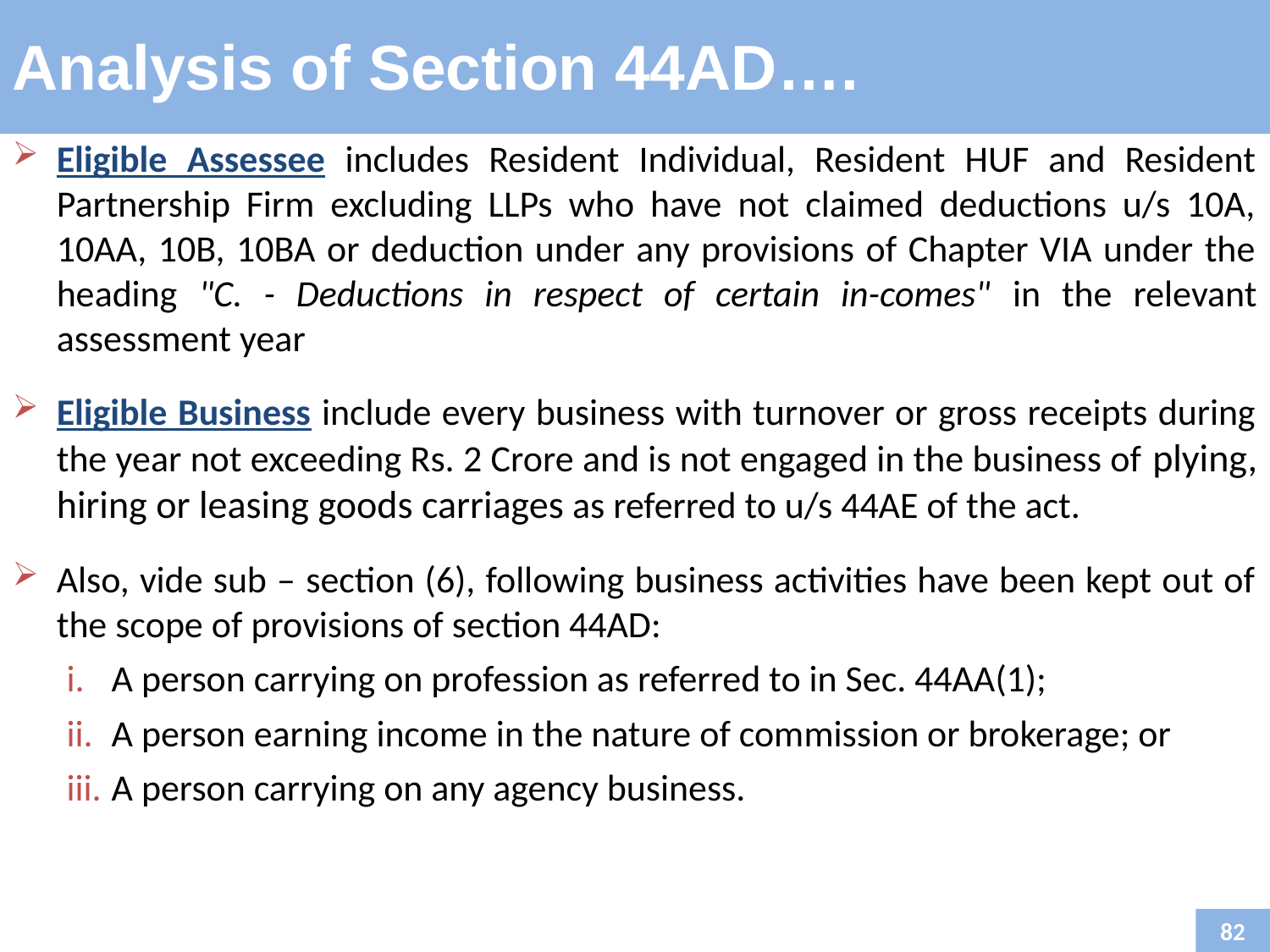

Analysis of Section 44AD….
Eligible Assessee includes Resident Individual, Resident HUF and Resident Partnership Firm excluding LLPs who have not claimed deductions u/s 10A, 10AA, 10B, 10BA or deduction under any provisions of Chapter VIA under the heading "C. - Deductions in respect of certain in-comes" in the relevant assessment year
Eligible Business include every business with turnover or gross receipts during the year not exceeding Rs. 2 Crore and is not engaged in the business of plying, hiring or leasing goods carriages as referred to u/s 44AE of the act.
Also, vide sub – section (6), following business activities have been kept out of the scope of provisions of section 44AD:
A person carrying on profession as referred to in Sec. 44AA(1);
A person earning income in the nature of commission or brokerage; or
A person carrying on any agency business.
82